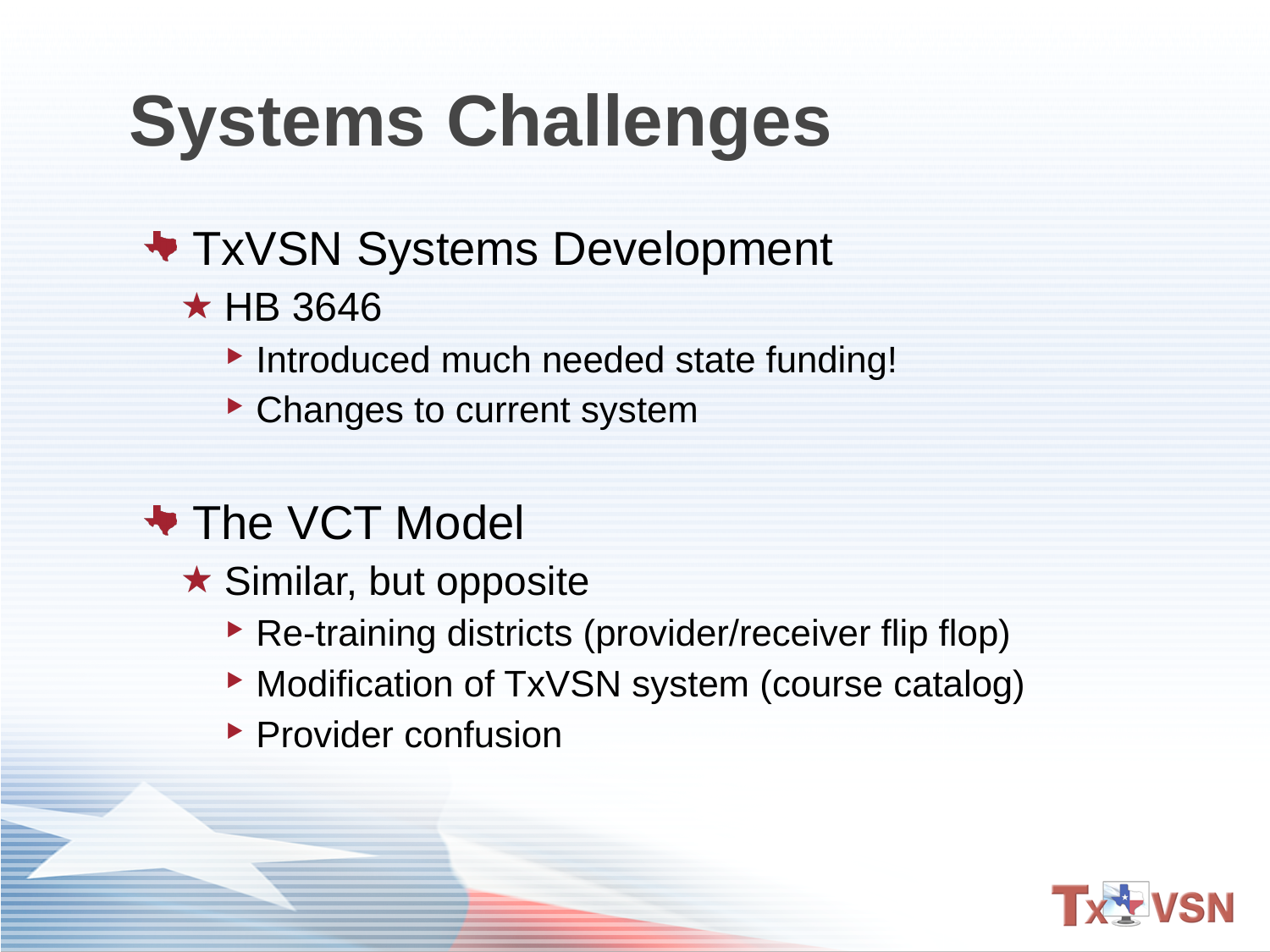

# Systems Challenges
TxVSN Systems Development
HB 3646
Introduced much needed state funding!
Changes to current system

The VCT Model
Similar, but opposite
Re-training districts (provider/receiver flip flop)
Modification of TxVSN system (course catalog)
Provider confusion